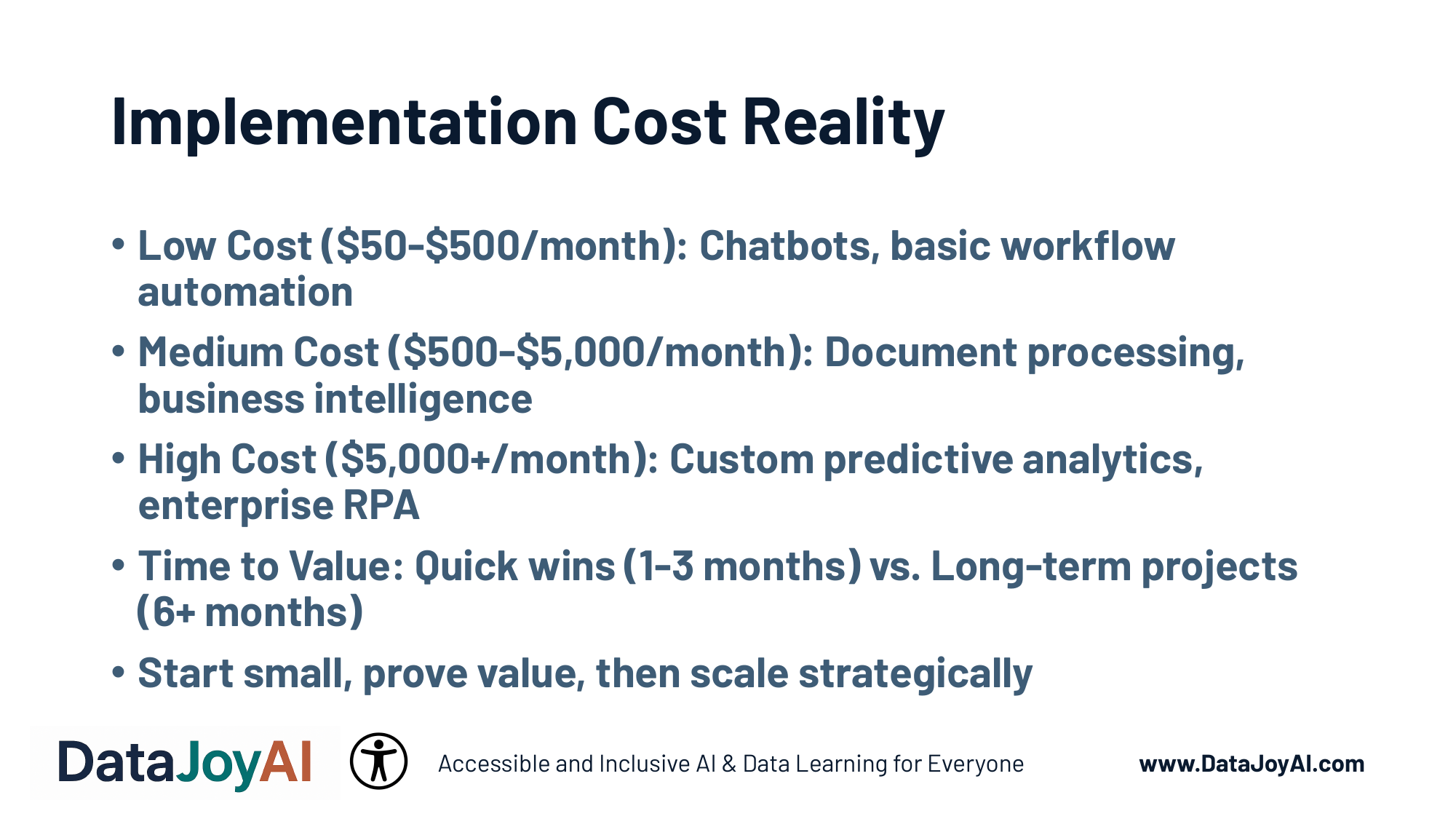

# Implementation Cost Reality
Low Cost ($50-$500/month): Chatbots, basic workflow automation
Medium Cost ($500-$5,000/month): Document processing, business intelligence
High Cost ($5,000+/month): Custom predictive analytics, enterprise RPA
Time to Value: Quick wins (1-3 months) vs. Long-term projects (6+ months)
Start small, prove value, then scale strategically